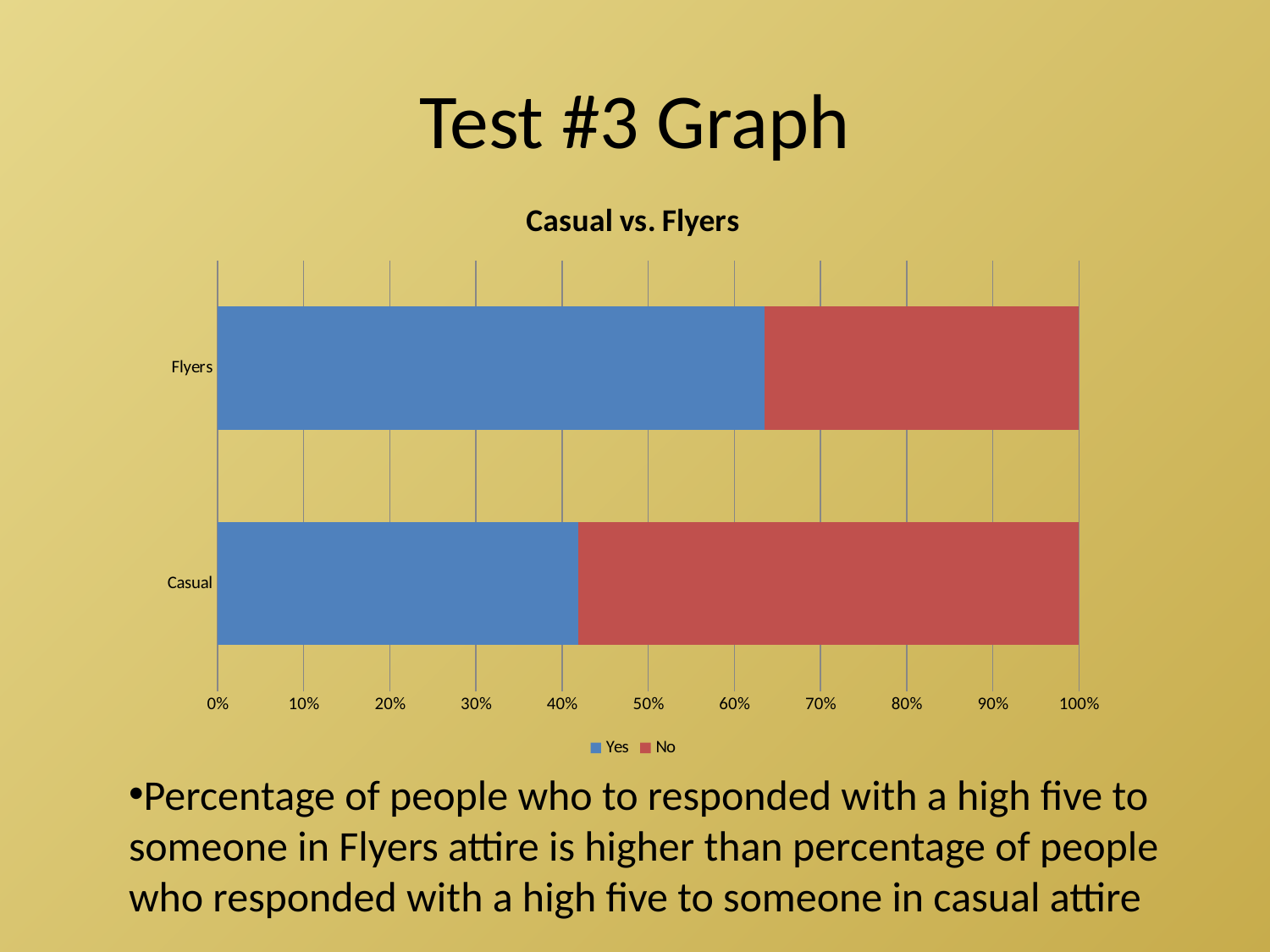

# Test #3 Graph

### Chart: Casual vs. Flyers

| Category | Yes | No |
|---|---|---|
| Casual | 31.0 | 43.0 |
| Flyers | 47.0 | 27.0 |
Percentage of people who to responded with a high five to someone in Flyers attire is higher than percentage of people who responded with a high five to someone in casual attire